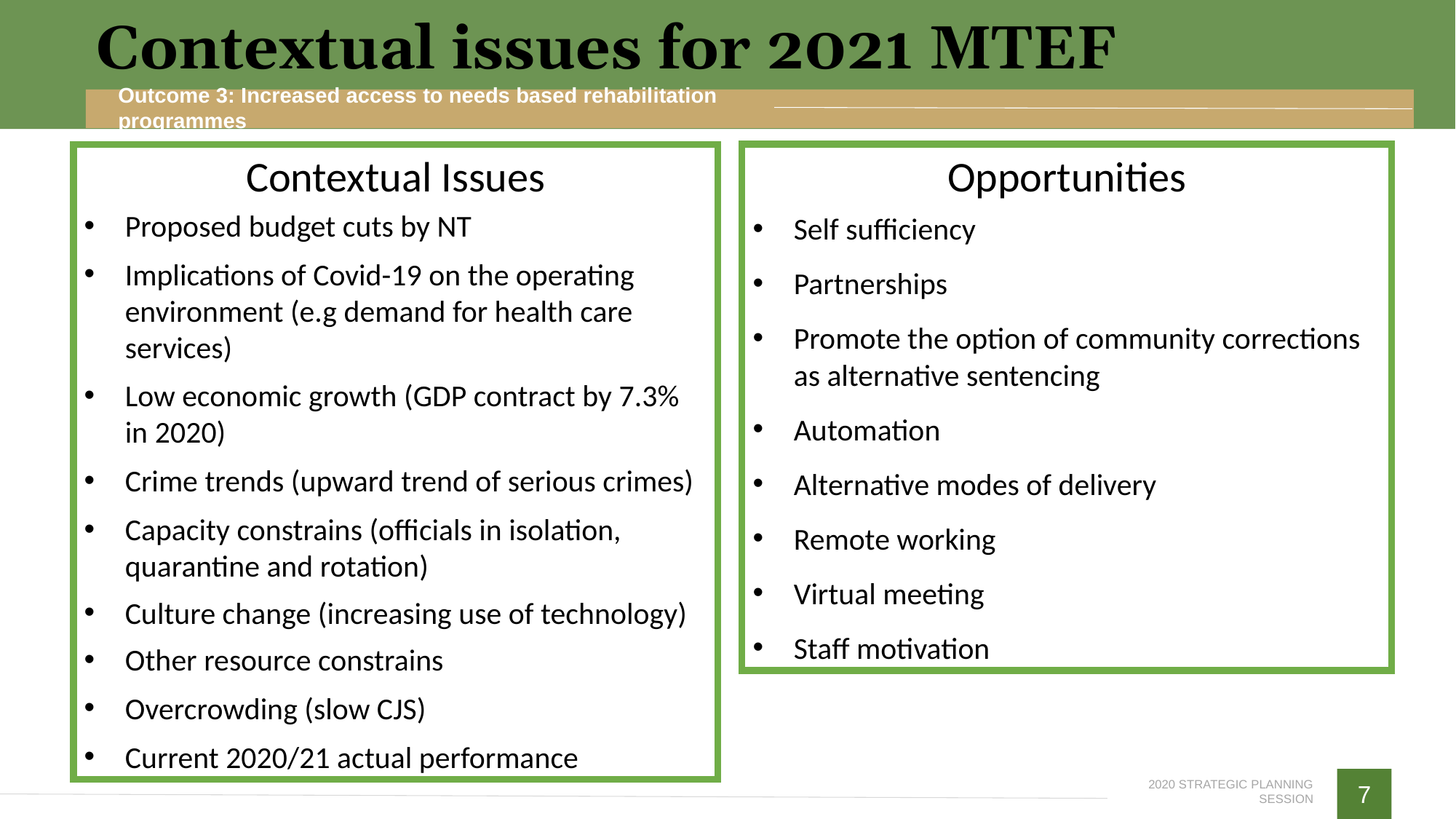

Contextual issues for 2021 MTEF
Opportunities
Self sufficiency
Partnerships
Promote the option of community corrections as alternative sentencing
Automation
Alternative modes of delivery
Remote working
Virtual meeting
Staff motivation
Contextual Issues
Proposed budget cuts by NT
Implications of Covid-19 on the operating environment (e.g demand for health care services)
Low economic growth (GDP contract by 7.3% in 2020)
Crime trends (upward trend of serious crimes)
Capacity constrains (officials in isolation, quarantine and rotation)
Culture change (increasing use of technology)
Other resource constrains
Overcrowding (slow CJS)
Current 2020/21 actual performance